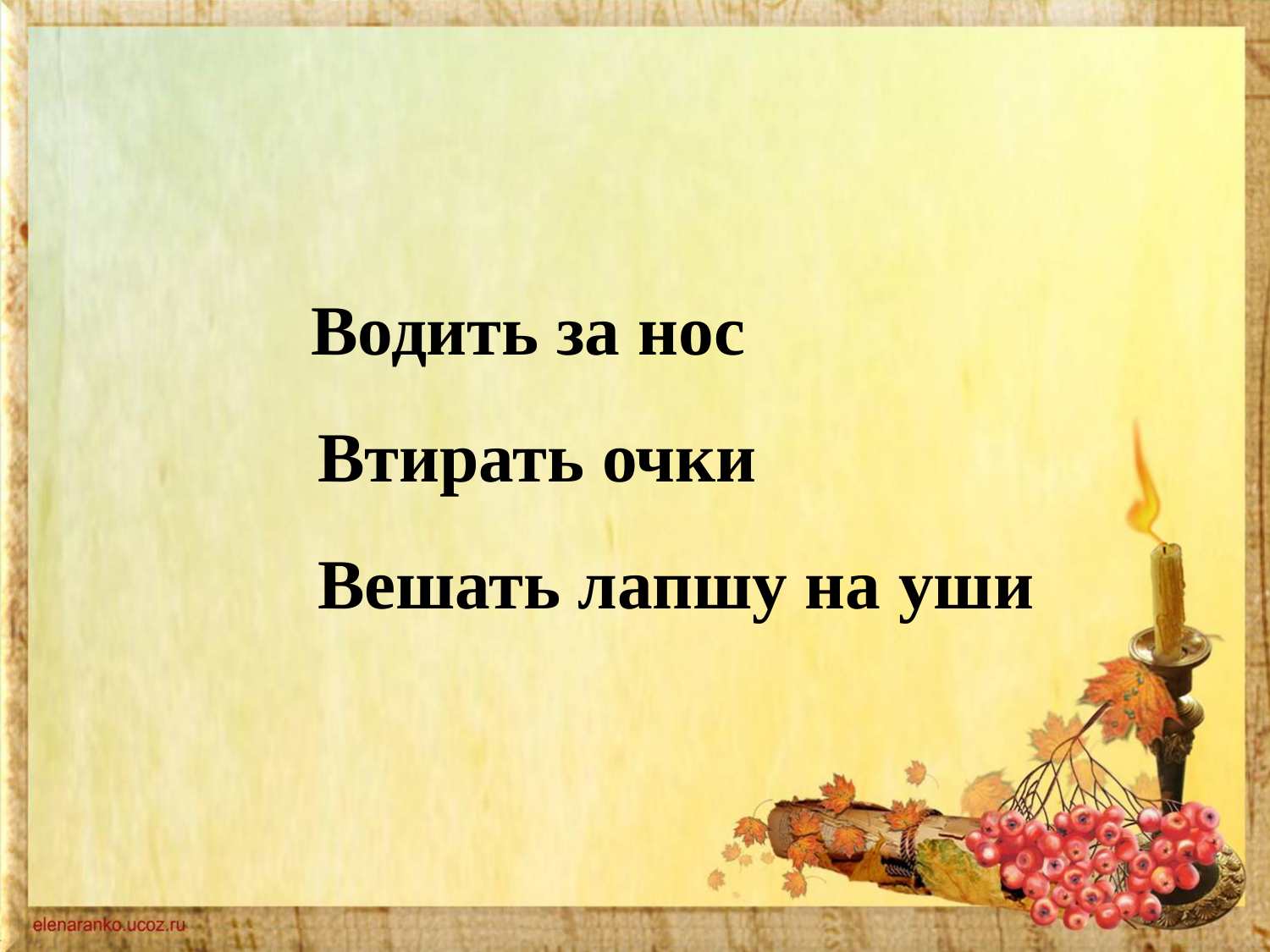

#
    Водить за нос
    Втирать очки
    Вешать лапшу на уши